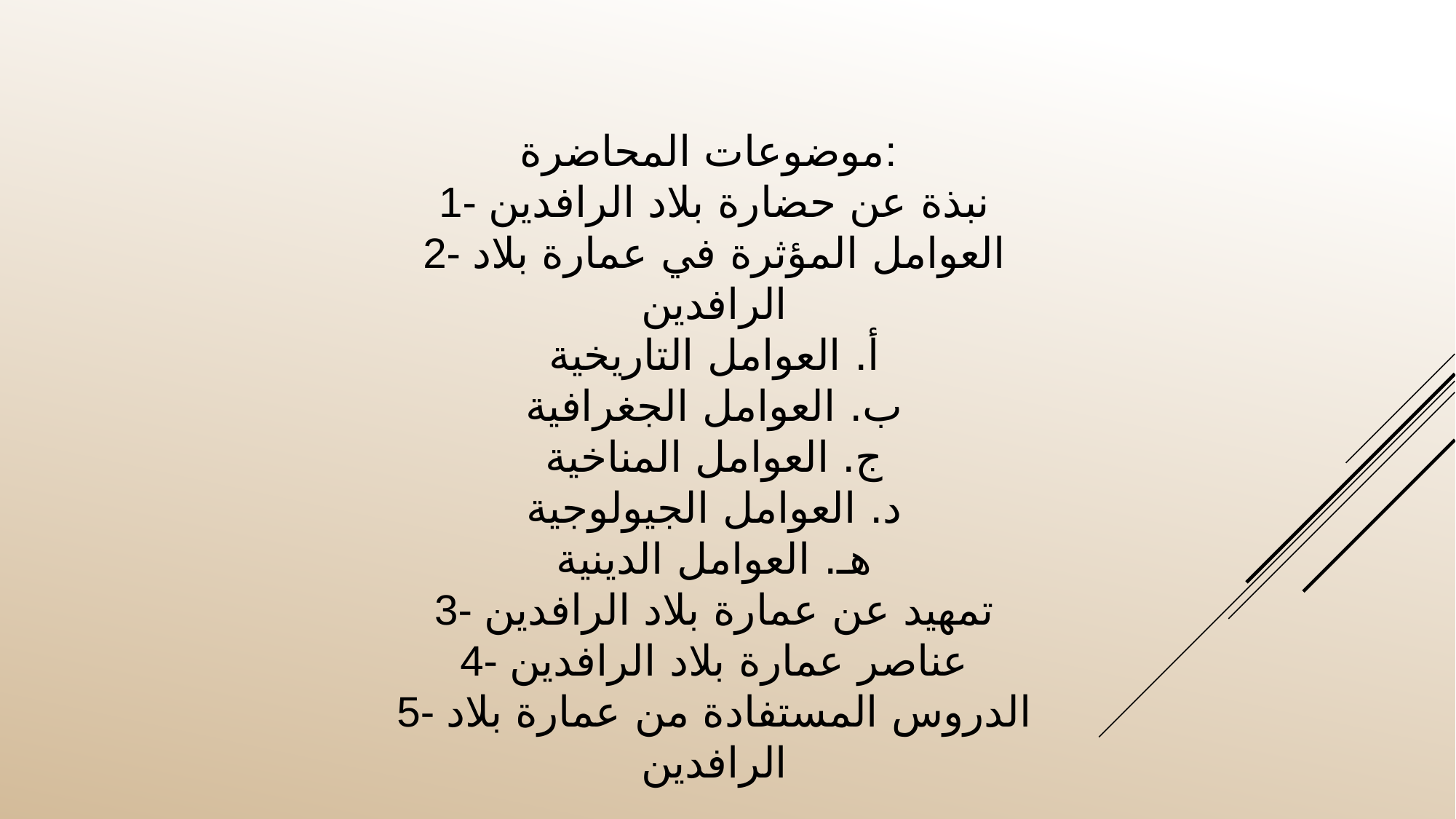

موضوعات المحاضرة:
1- نبذة عن حضارة بلاد الرافدين
2- العوامل المؤثرة في عمارة بلاد الرافدين
أ. العوامل التاريخية
ب. العوامل الجغرافية
ج. العوامل المناخية
د. العوامل الجيولوجية
هـ. العوامل الدينية
3- تمهيد عن عمارة بلاد الرافدين
4- عناصر عمارة بلاد الرافدين
5- الدروس المستفادة من عمارة بلاد الرافدين